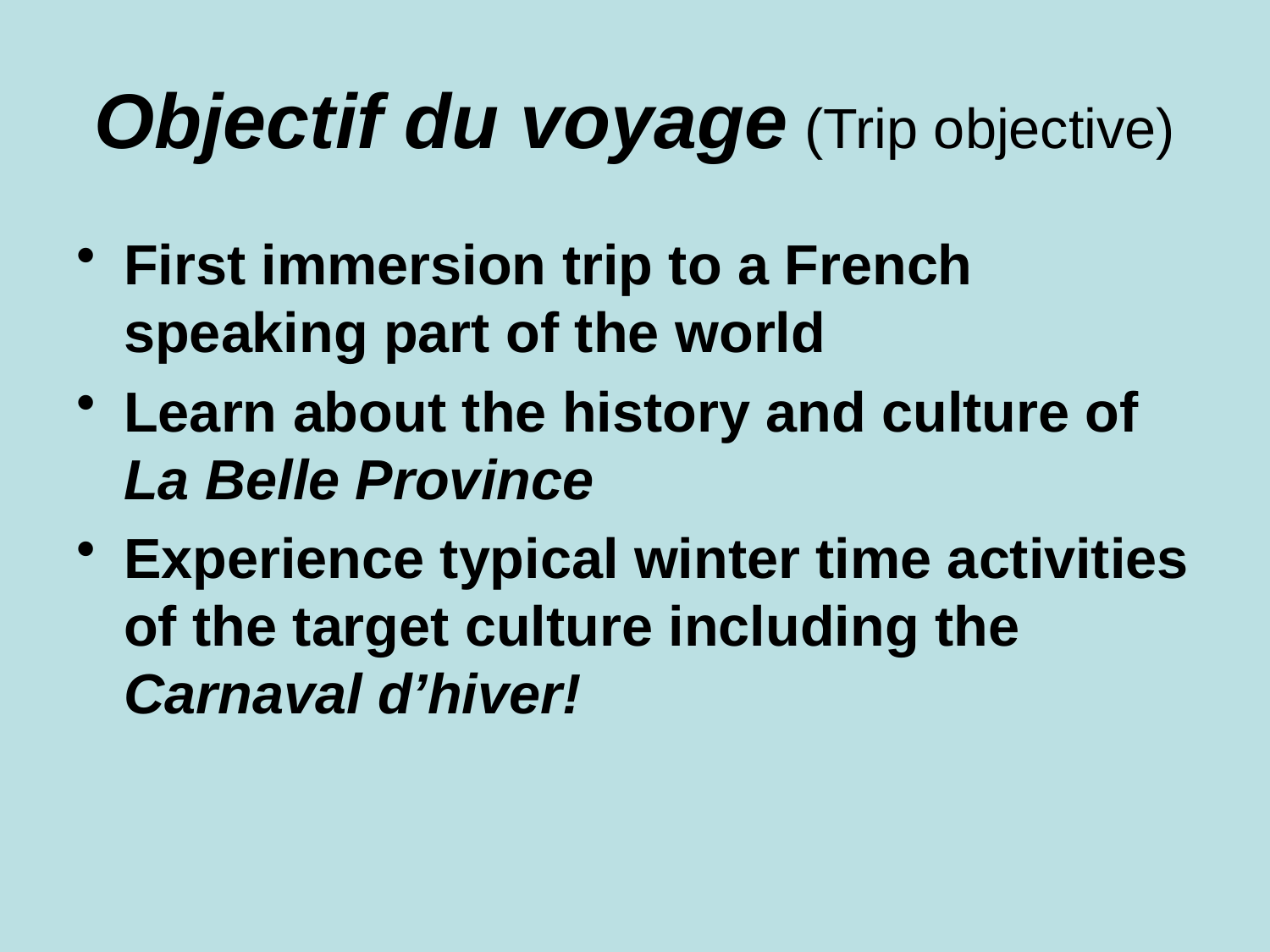

# Objectif du voyage (Trip objective)
First immersion trip to a French speaking part of the world
Learn about the history and culture of La Belle Province
Experience typical winter time activities of the target culture including the Carnaval d’hiver!